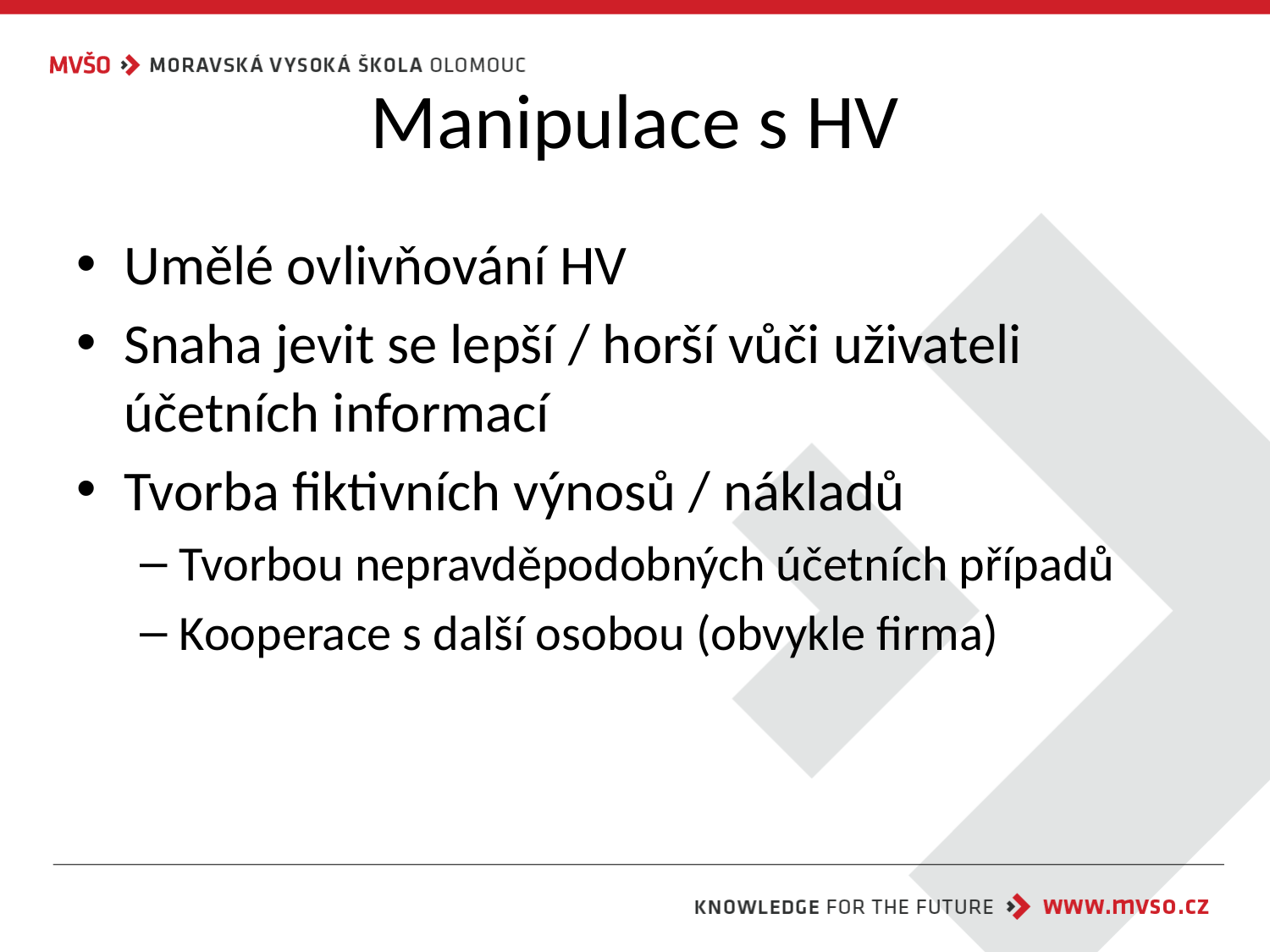

# Manipulace s HV
Umělé ovlivňování HV
Snaha jevit se lepší / horší vůči uživateli účetních informací
Tvorba fiktivních výnosů / nákladů
Tvorbou nepravděpodobných účetních případů
Kooperace s další osobou (obvykle firma)